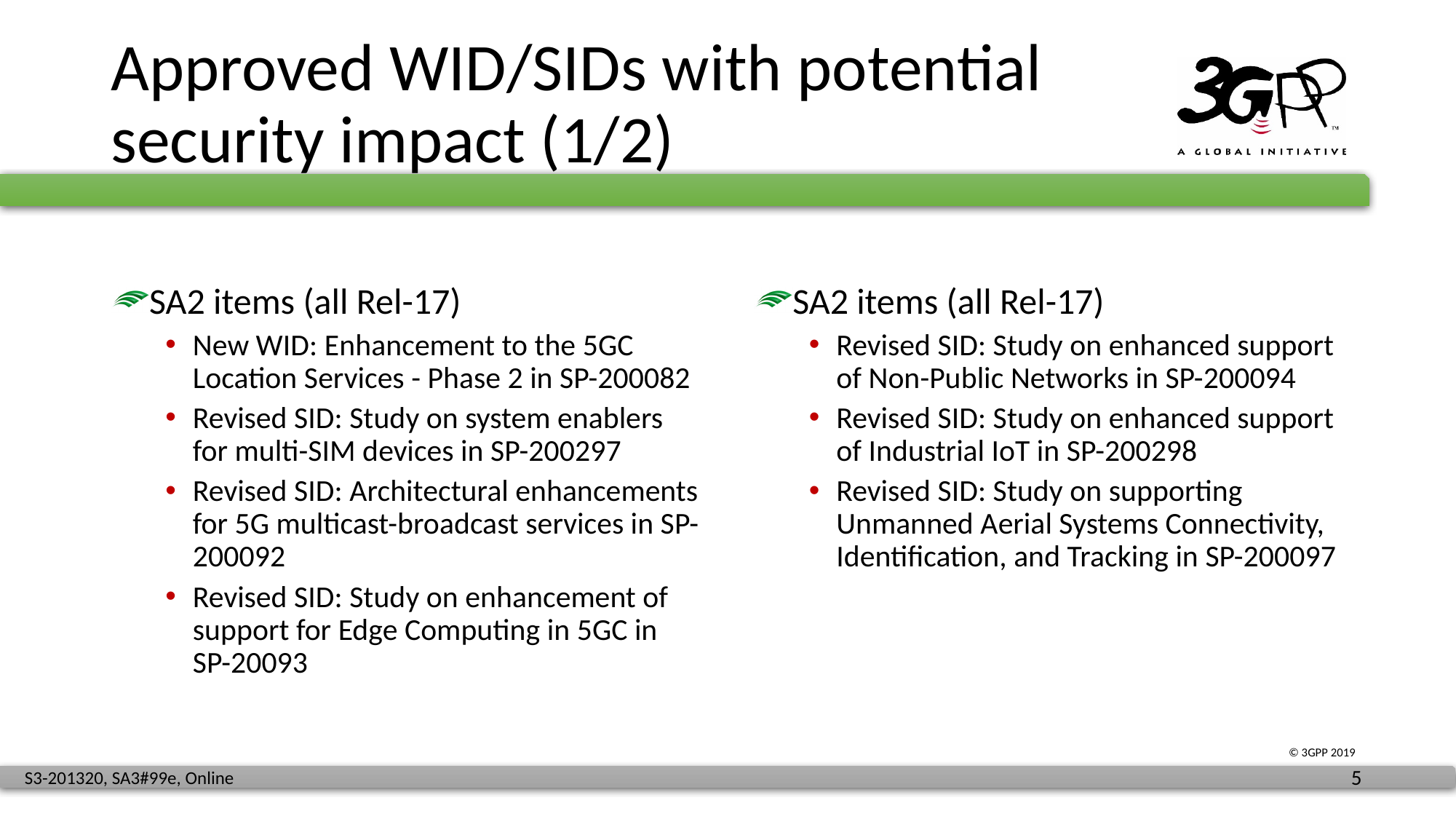

# Approved WID/SIDs with potential security impact (1/2)

SA2 items (all Rel-17)
New WID: Enhancement to the 5GC Location Services - Phase 2 in SP-200082
Revised SID: Study on system enablers for multi-SIM devices in SP-200297
Revised SID: Architectural enhancements for 5G multicast-broadcast services in SP-200092
Revised SID: Study on enhancement of support for Edge Computing in 5GC in SP-20093

SA2 items (all Rel-17)
Revised SID: Study on enhanced support of Non-Public Networks in SP-200094
Revised SID: Study on enhanced support of Industrial IoT in SP-200298
Revised SID: Study on supporting Unmanned Aerial Systems Connectivity, Identification, and Tracking in SP-200097